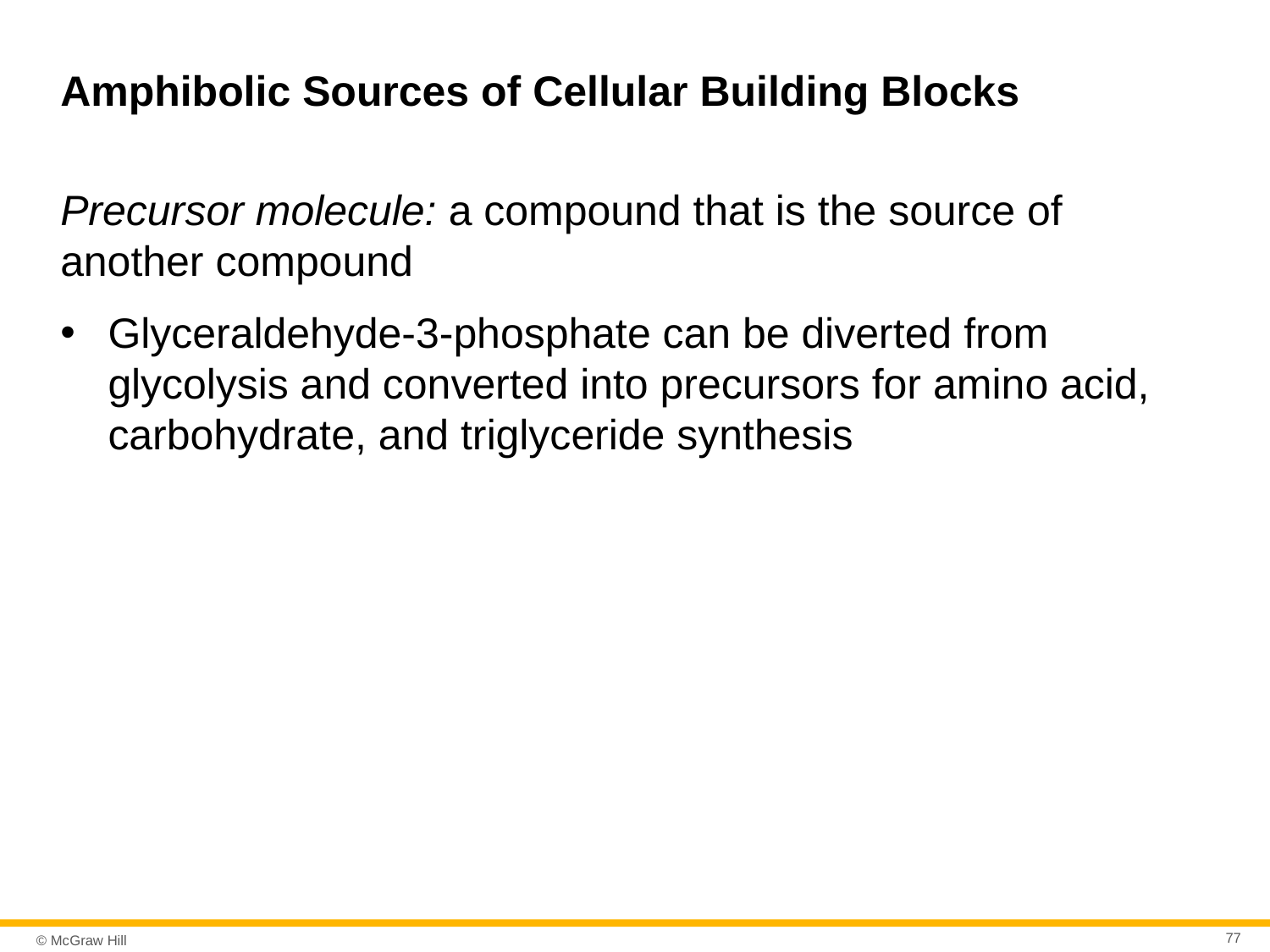

# Amphibolic Sources of Cellular Building Blocks
Precursor molecule: a compound that is the source of another compound
Glyceraldehyde-3-phosphate can be diverted from glycolysis and converted into precursors for amino acid, carbohydrate, and triglyceride synthesis